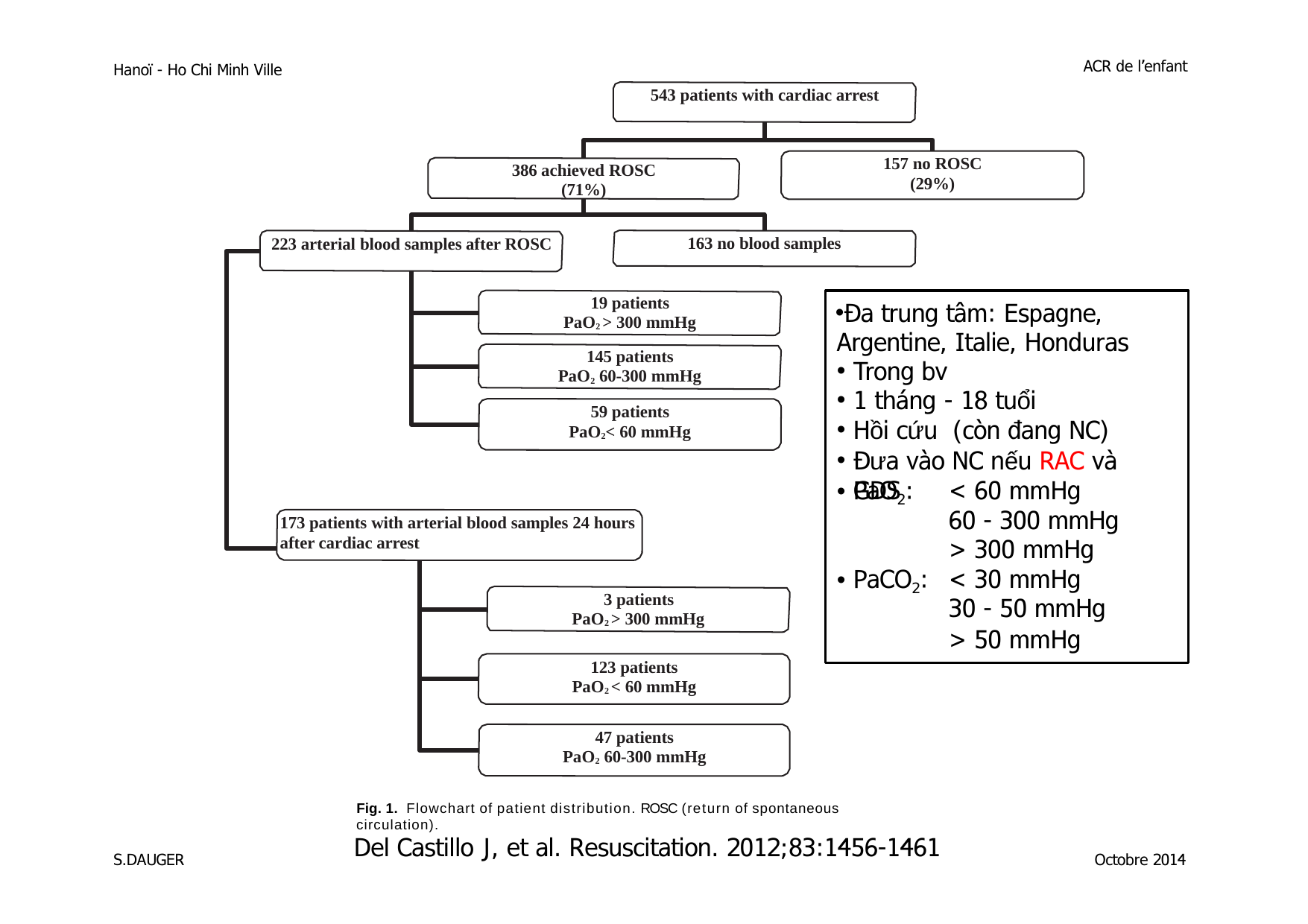

ACR de l’enfant
Hanoï - Ho Chi Minh Ville

543 patients with cardiac arrest

157 no ROSC
(29%)

386 achieved ROSC
(71%)

163 no blood samples
223 arterial blood samples after ROSC

19 patients
Đa trung tâm: Espagne, Argentine, Italie, Honduras
Trong bv
1 tháng - 18 tuổi
Hồi cứu  (còn đang NC)
Đưa vào NC nếu RAC và GDS
PaO2 > 300 mmHg

145 patients
PaO2  60-300 mmHg

59 patients
PaO2< 60 mmHg
PaO2:
< 60 mmHg
60 - 300 mmHg
> 300 mmHg
< 30 mmHg
30 - 50 mmHg
> 50 mmHg

173 patients with arterial blood samples 24 hours
after cardiac arrest

PaCO2:

3 patients PaO2 > 300 mmHg

123 patients PaO2 < 60 mmHg

47 patients
PaO2  60-300 mmHg

Fig. 1.  Flowchart of patient distribution. ROSC (return of spontaneous circulation).

Del Castillo J, et al. Resuscitation. 2012;83:1456-1461
S.DAUGER
Octobre 2014